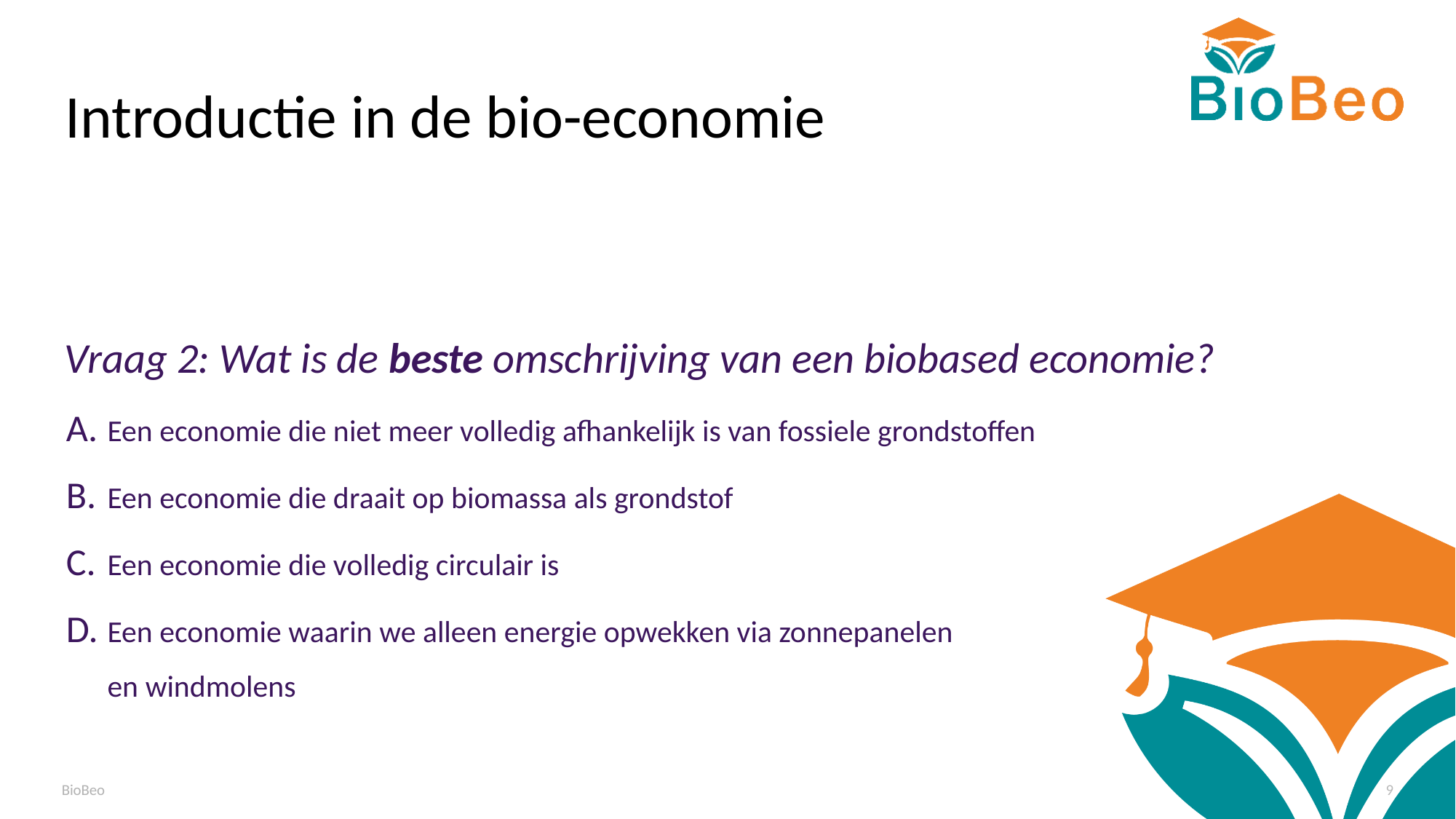

# Introductie in de bio-economie
Vraag 2: Wat is de beste omschrijving van een biobased economie?
Een economie die niet meer volledig afhankelijk is van fossiele grondstoffen
Een economie die draait op biomassa als grondstof
Een economie die volledig circulair is
Een economie waarin we alleen energie opwekken via zonnepanelen
en windmolens
BioBeo
9